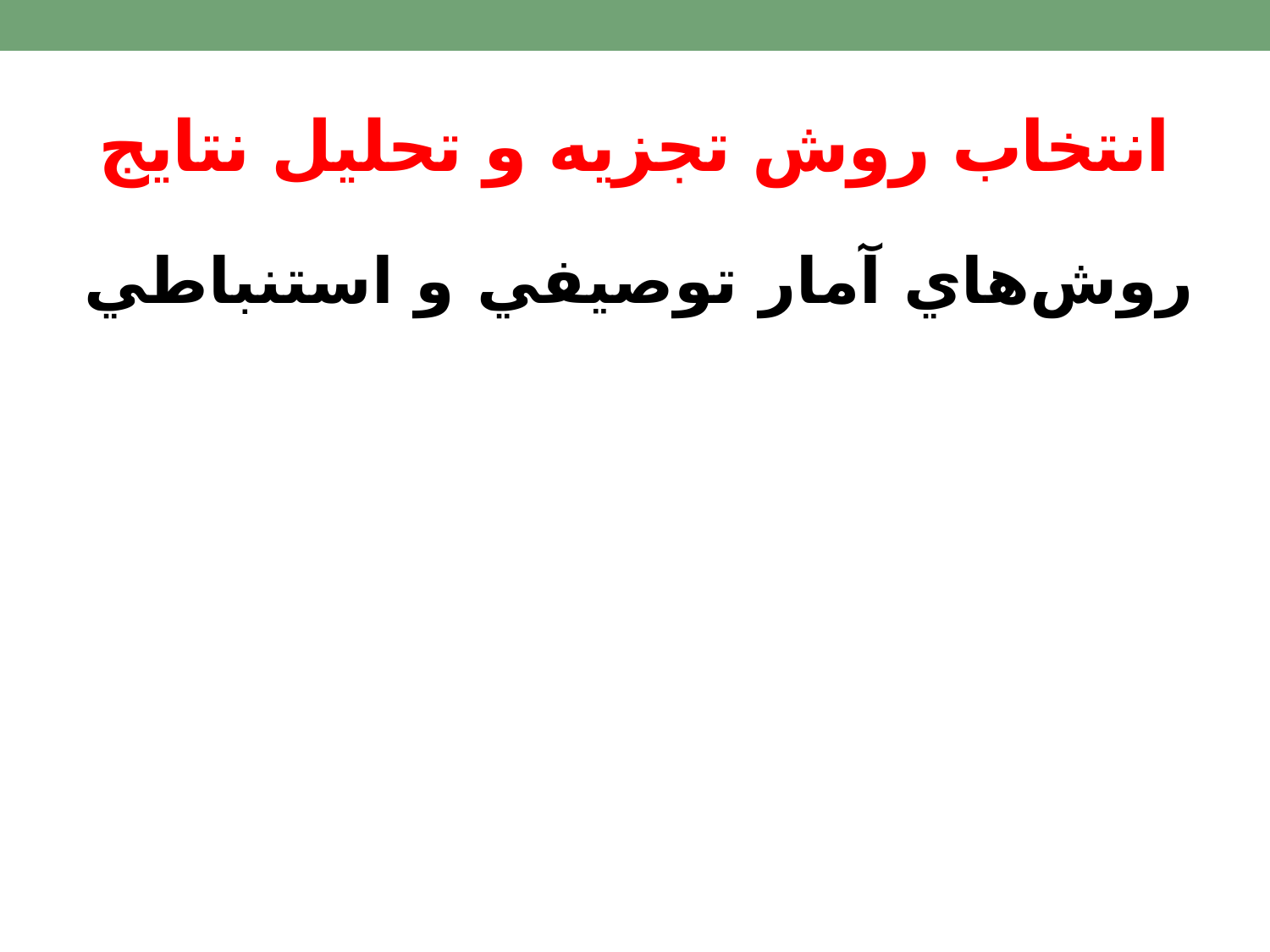

# انتخاب روش تجزيه و تحليل نتايج
روش‌هاي آمار توصيفي و استنباطي